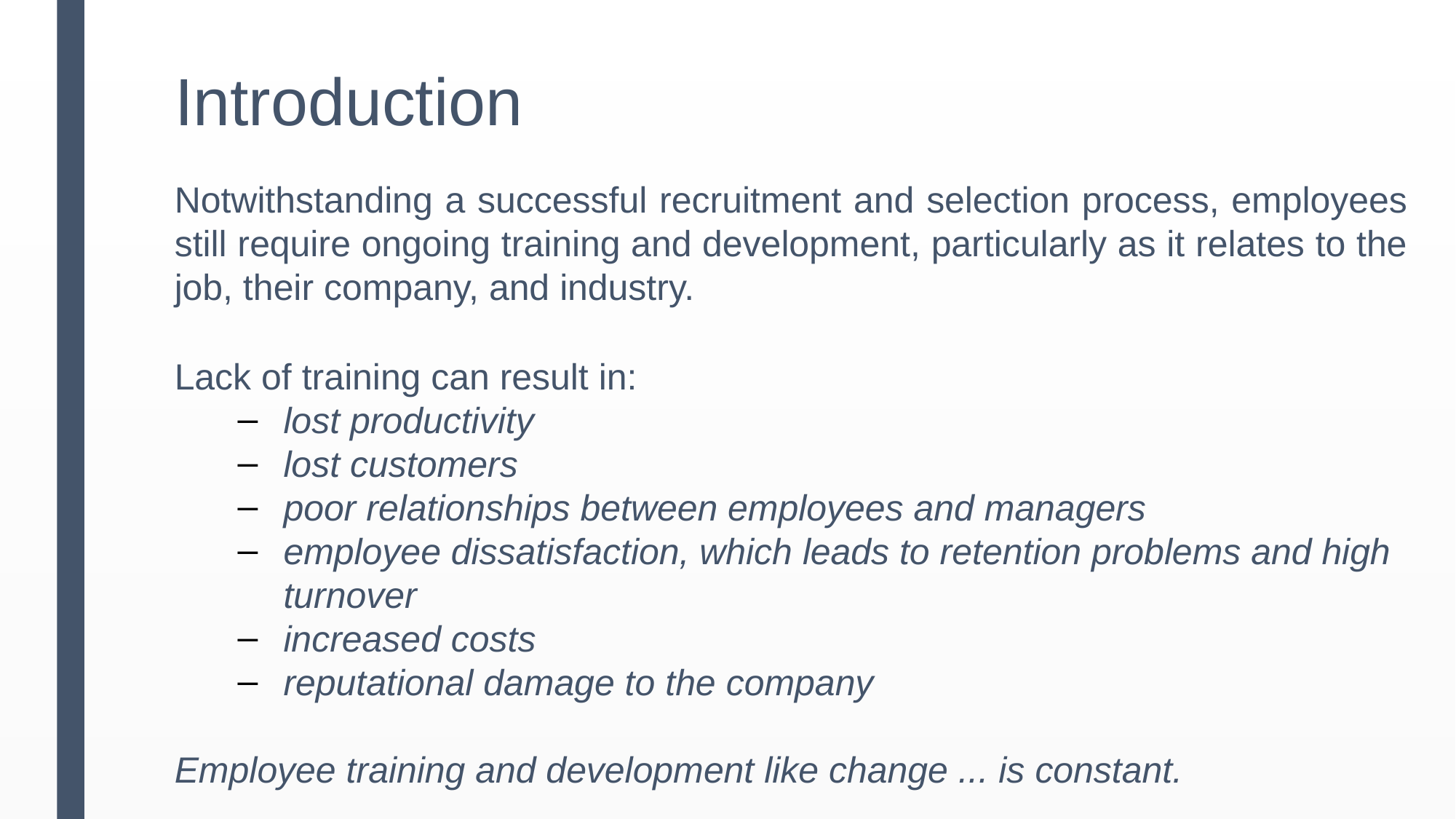

# Introduction
Notwithstanding a successful recruitment and selection process, employees still require ongoing training and development, particularly as it relates to the job, their company, and industry.

Lack of training can result in:
lost productivity
lost customers
poor relationships between employees and managers
employee dissatisfaction, which leads to retention problems and high turnover
increased costs
reputational damage to the company

Employee training and development like change ... is constant.